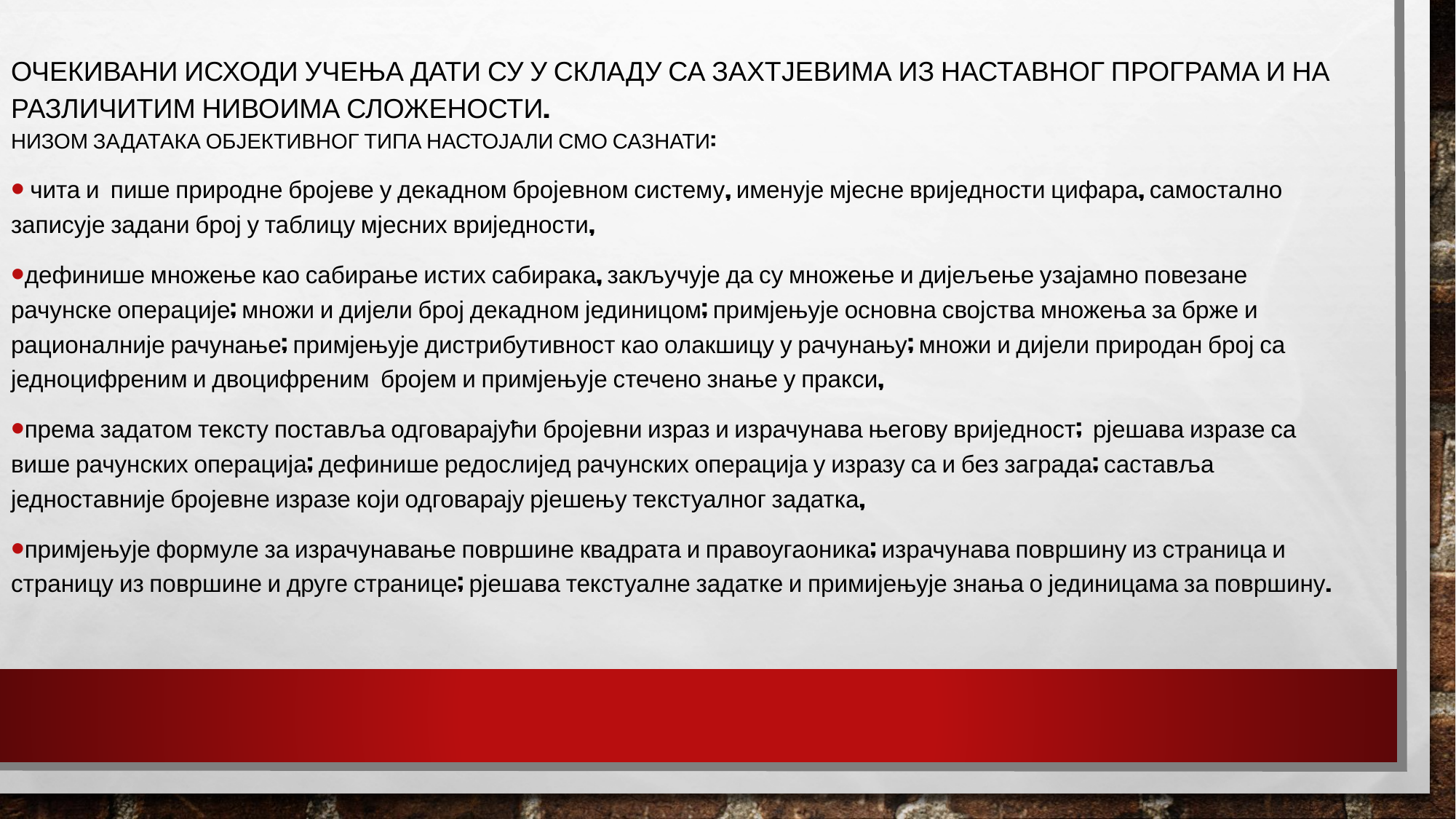

ОЧЕКИВАНИ ИСХОДИ УЧЕЊА ДАТИ СУ У СКЛАДУ СА ЗАХТЈЕВИМА ИЗ НАСТАВНОГ ПРОГРАМА И НА РАЗЛИЧИТИМ НИВОИМА СЛОЖЕНОСТИ.
НИЗОМ ЗАДАТАКА ОБЈЕКТИВНОГ ТИПА НАСТОЈАЛИ СМО САЗНАТИ:
 чита и  пише природне бројеве у декадном бројевном систему, именује мјесне вриједности цифара, самостално записује задани број у таблицу мјесних вриједности,
дефинише множење као сабирање истих сабирака, закључује да су множење и дијељење узајамно повезане рачунске операције; множи и дијели број декадном јединицом; примјењује основна својства множења за брже и рационалније рачунање; примјењује дистрибутивност као олакшицу у рачунању; множи и дијели природан број са једноцифреним и двоцифреним  бројем и примјењује стечено знање у пракси,
према задатом тексту поставља одговарајући бројевни израз и израчунава његову вриједност;  рјешава изразе са више рачунских операција; дефинише редослијед рачунских операција у изразу са и без заграда; саставља једноставније бројевне изразе који одговарају рјешењу текстуалног задатка,
примјењује формуле за израчунавање површине квадрата и правоугаоника; израчунава површину из страница и страницу из површине и друге странице; рјешава текстуалне задатке и примијењује знања о јединицама за површину.